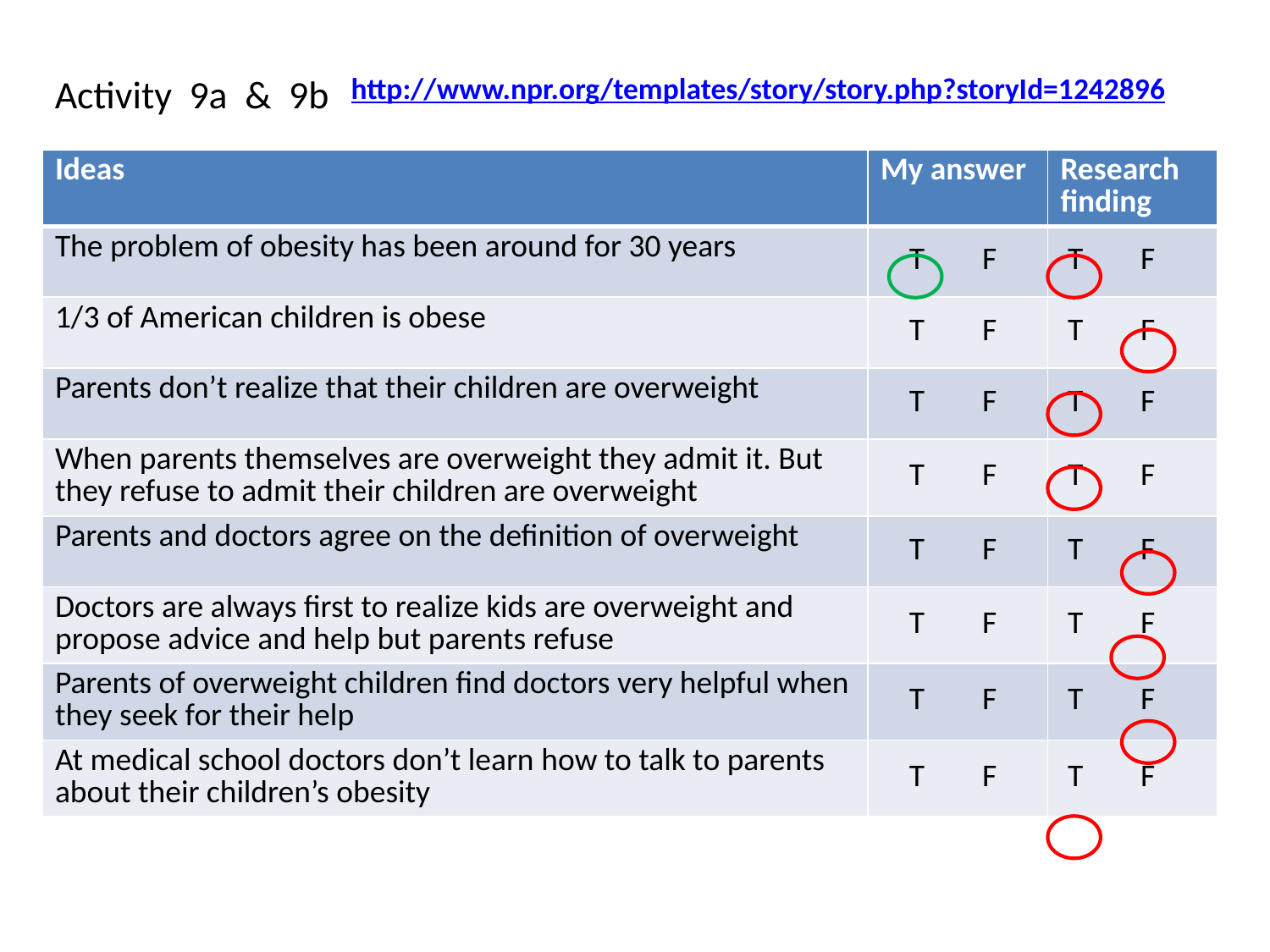

Activity  9a  &  9b
http://www.npr.org/templates/story/story.php?storyId=1242896

| Ideas | My answer | Research finding |
| --- | --- | --- |
| The problem of obesity has been around for 30 years | T F | T F |
| 1/3 of American children is obese | T F | T F |
| Parents don’t realize that their children are overweight | T F | T F |
| When parents themselves are overweight they admit it. But they refuse to admit their children are overweight | T F | T F |
| Parents and doctors agree on the definition of overweight | T F | T F |
| Doctors are always first to realize kids are overweight and propose advice and help but parents refuse | T F | T F |
| Parents of overweight children find doctors very helpful when they seek for their help | T F | T F |
| At medical school doctors don’t learn how to talk to parents about their children’s obesity | T F | T F |